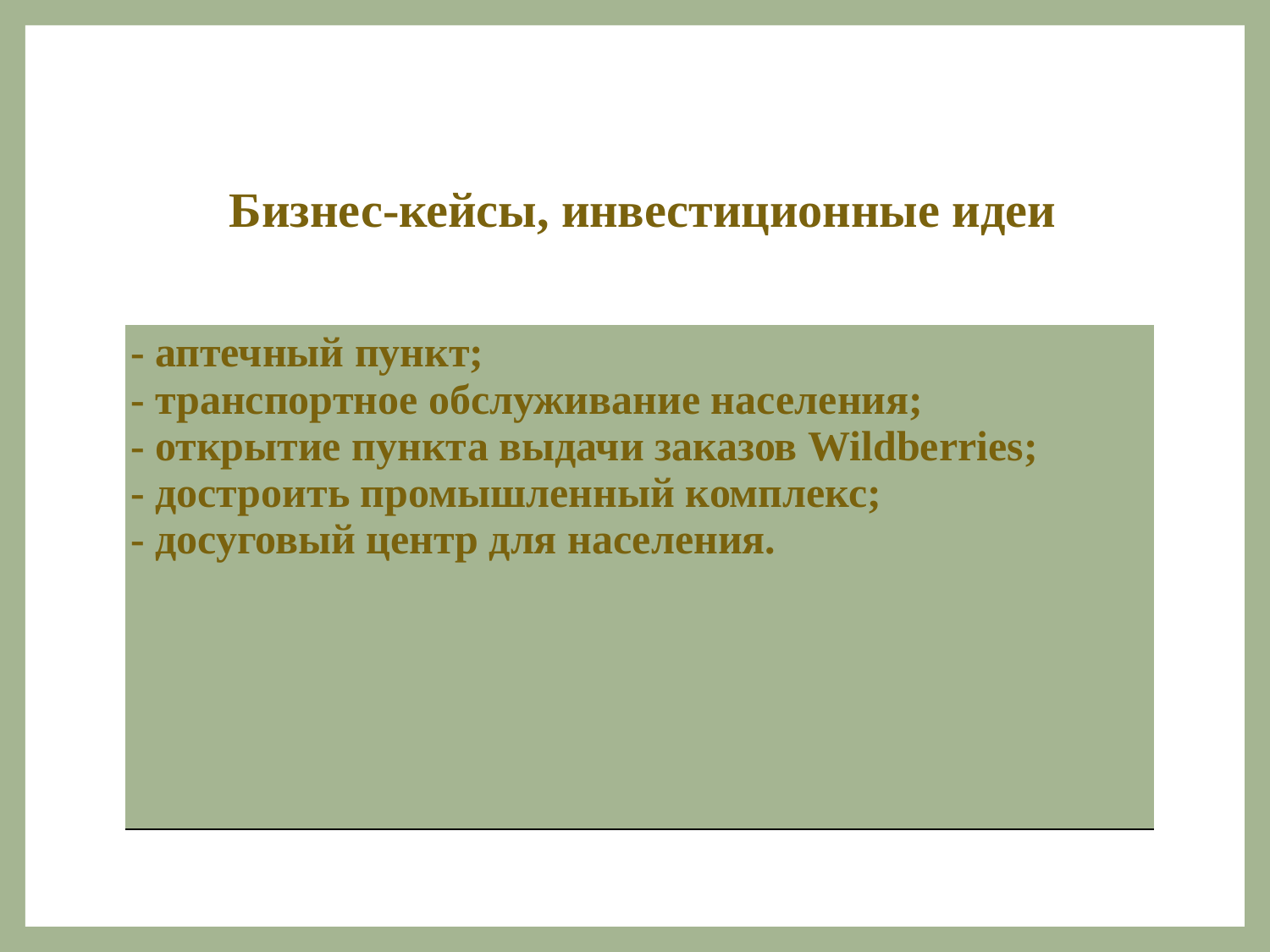

Бизнес-кейсы, инвестиционные идеи
#
| - аптечный пункт; - транспортное обслуживание населения; - открытие пункта выдачи заказов Wildberries;  - достроить промышленный комплекс; - досуговый центр для населения. |
| --- |